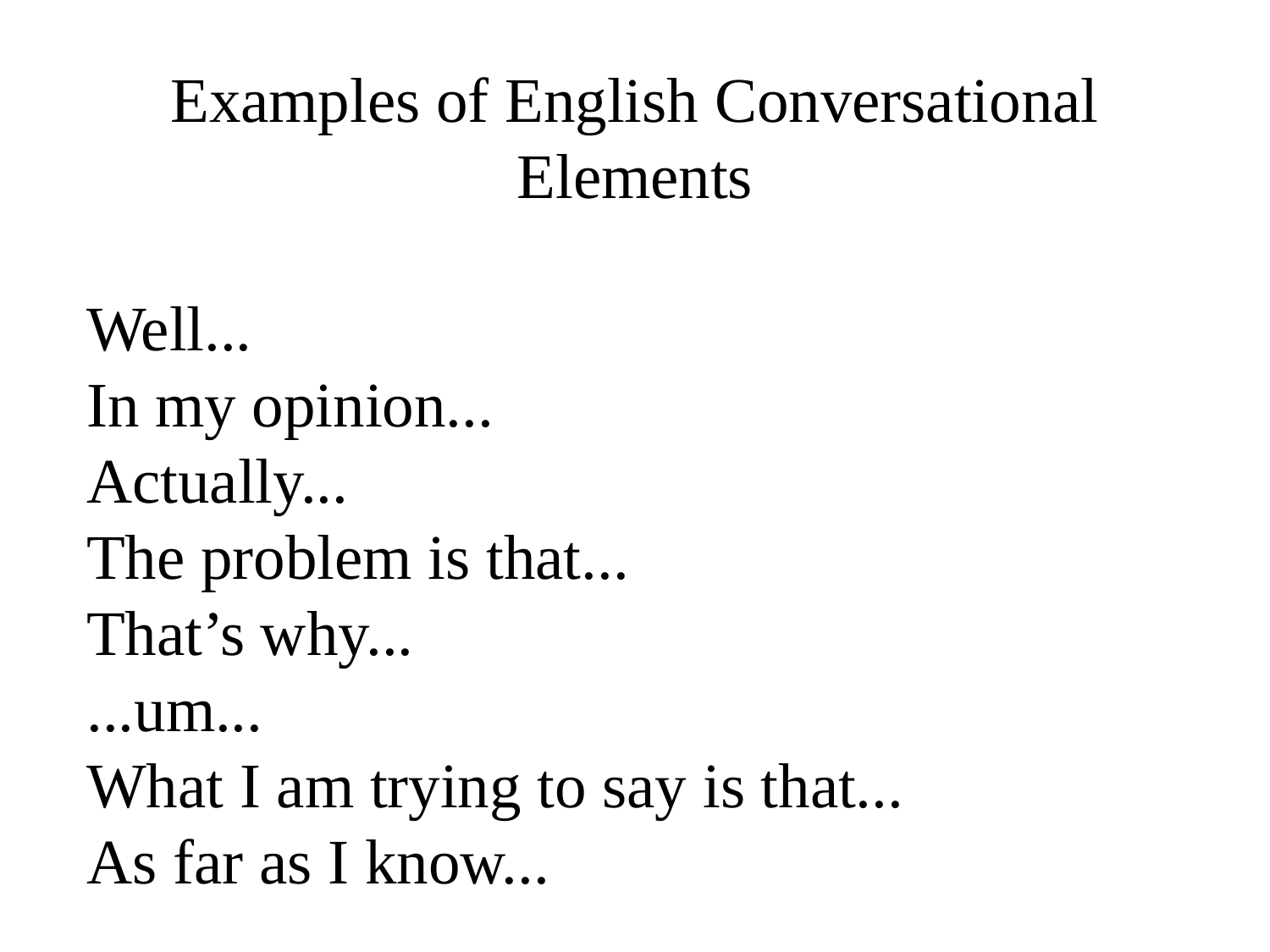

Examples of English Conversational Elements

Well...
In my opinion...
Actually...
The problem is that...
That’s why...
...um...
What I am trying to say is that...
As far as I know...